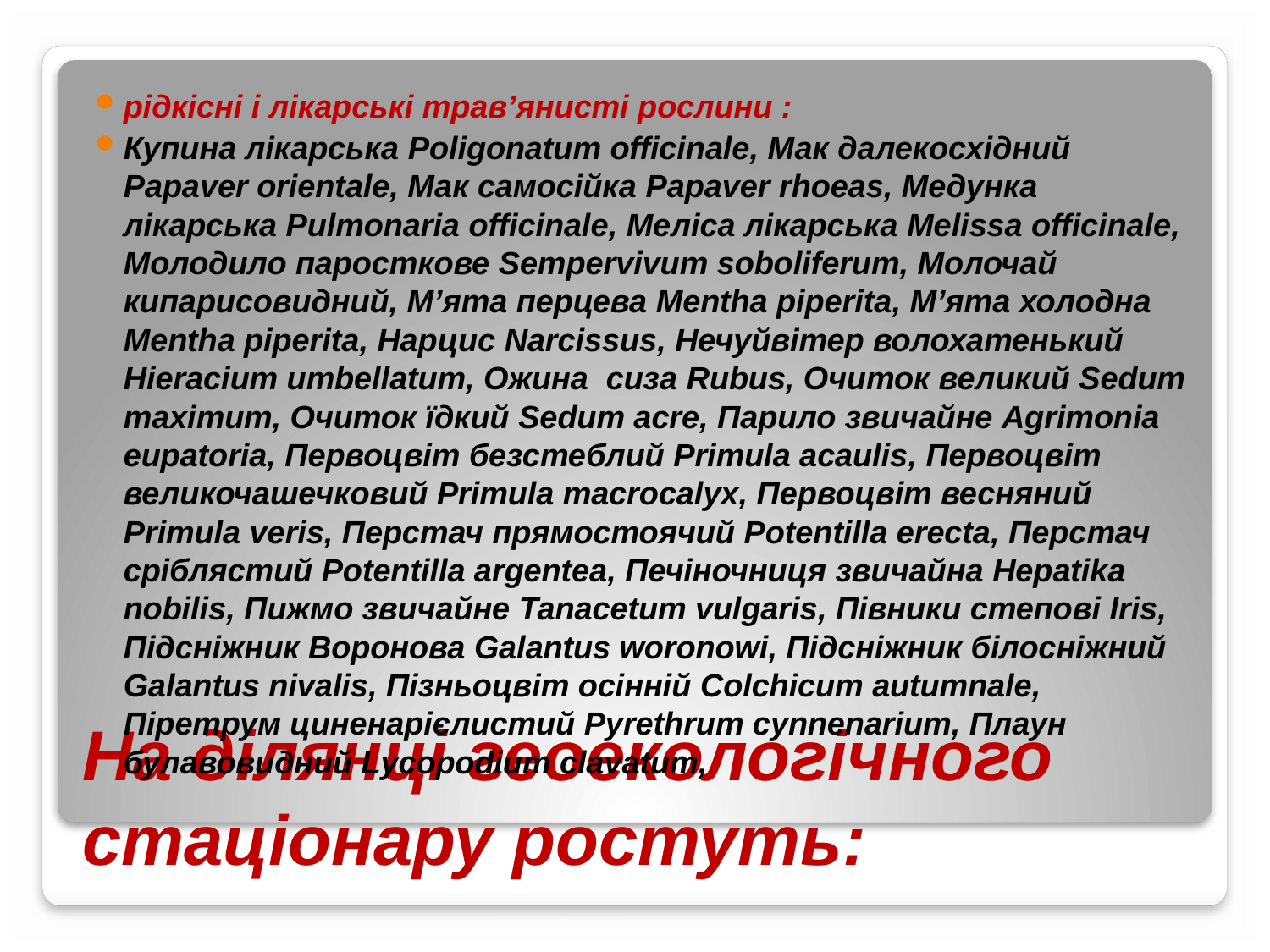

рідкісні і лікарські трав’янисті рослини :
Купина лікарська Poligonatum officinale, Мак далекосхідний Papaver orientale, Мак самосійка Papaver rhoeas, Медунка лікарська Pulmonaria officinale, Меліса лікарська Melissa officinale, Молодило паросткове Sempervivum soboliferum, Молочай кипарисовидний, М’ята перцева Mentha piperita, М’ята холодна Mentha piperita, Нарцис Narcissus, Нечуйвітер волохатенький Hieracium umbellatum, Ожина  сиза Rubus, Очиток великий Sedum maximum, Очиток їдкий Sedum acre, Парило звичайне Agrimonia eupatoria, Первоцвіт безстеблий Primula acaulis, Первоцвіт великочашечковий Primula macrocalyx, Первоцвіт весняний Primula veris, Перстач прямостоячий Potentilla erecta, Перстач сріблястий Potentilla argentea, Печіночниця звичайна Hepatika nobilis, Пижмо звичайне Tanacetum vulgaris, Півники степові Iris, Підсніжник Воронова Galantus woronowi, Підсніжник білосніжний Galantus nivalis, Пізньоцвіт осінній Colchicum autumnale, Піретрум циненарієлистий Pyrethrum cynnenarium, Плаун булавовидний Lycopodium clavatum,
# На ділянці геоекологічного стаціонару ростуть: